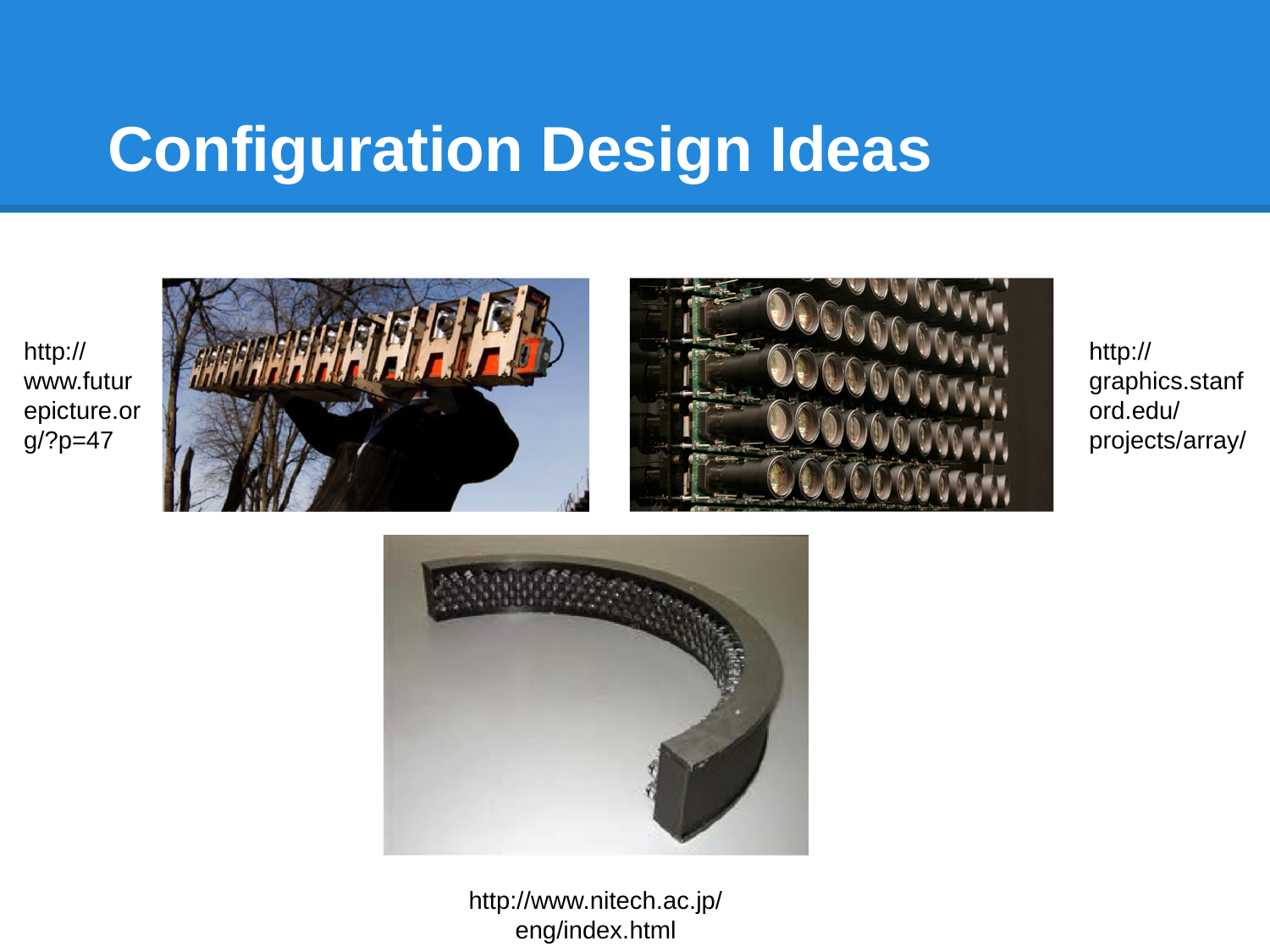

# Configuration Design Ideas

http://graphics.stanford.edu/projects/array/
http://www.futurepicture.org/?p=47

http://www.nitech.ac.jp/eng/index.html